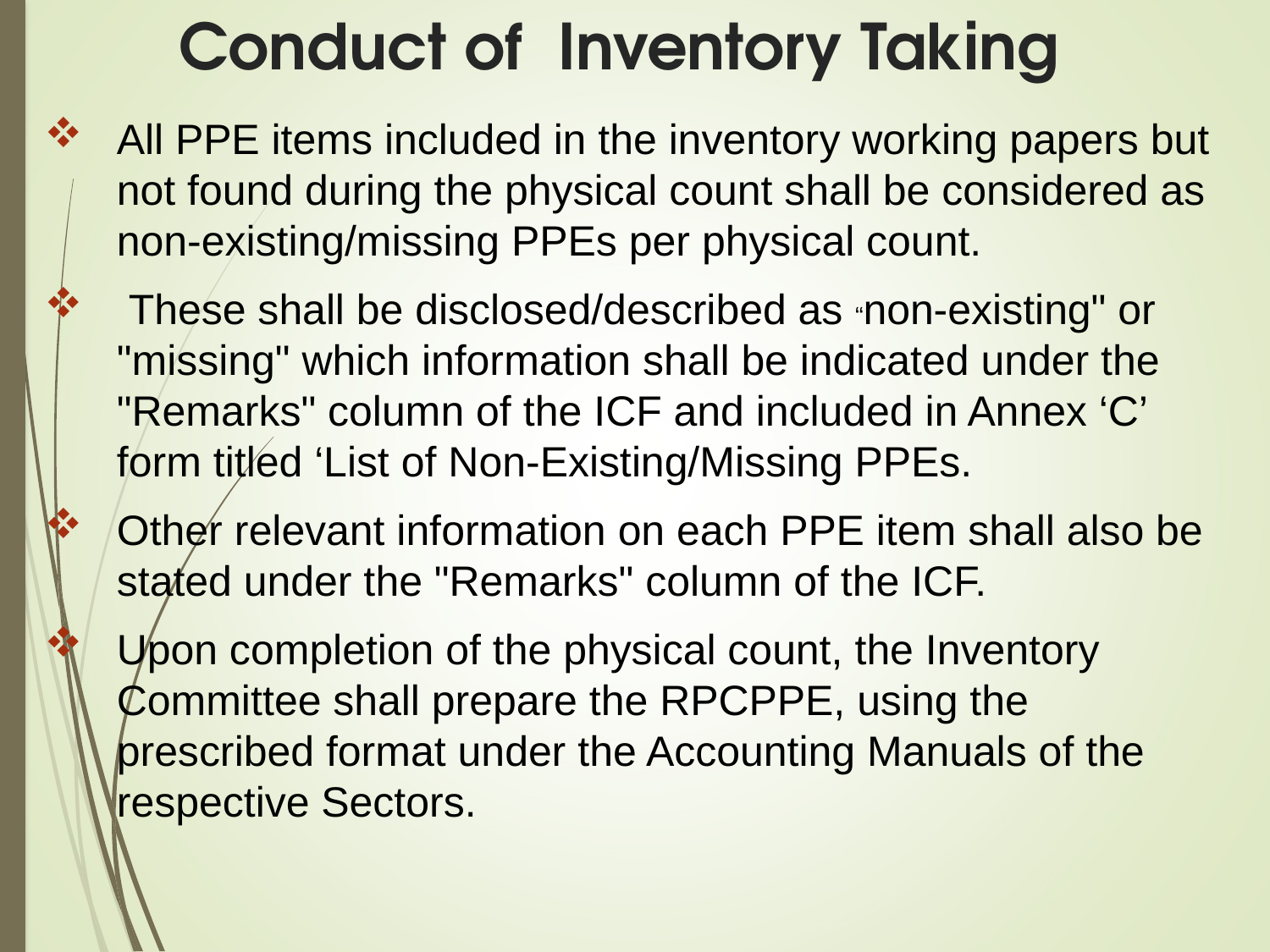

# Conduct of  Inventory Taking
All PPE items included in the inventory working papers but not found during the physical count shall be considered as non-existing/missing PPEs per physical count.
 These shall be disclosed/described as “non-existing" or "missing" which information shall be indicated under the "Remarks" column of the ICF and included in Annex ‘C’ form titled ‘List of Non-Existing/Missing PPEs.
Other relevant information on each PPE item shall also be stated under the "Remarks" column of the ICF.
Upon completion of the physical count, the Inventory Committee shall prepare the RPCPPE, using the prescribed format under the Accounting Manuals of the respective Sectors.